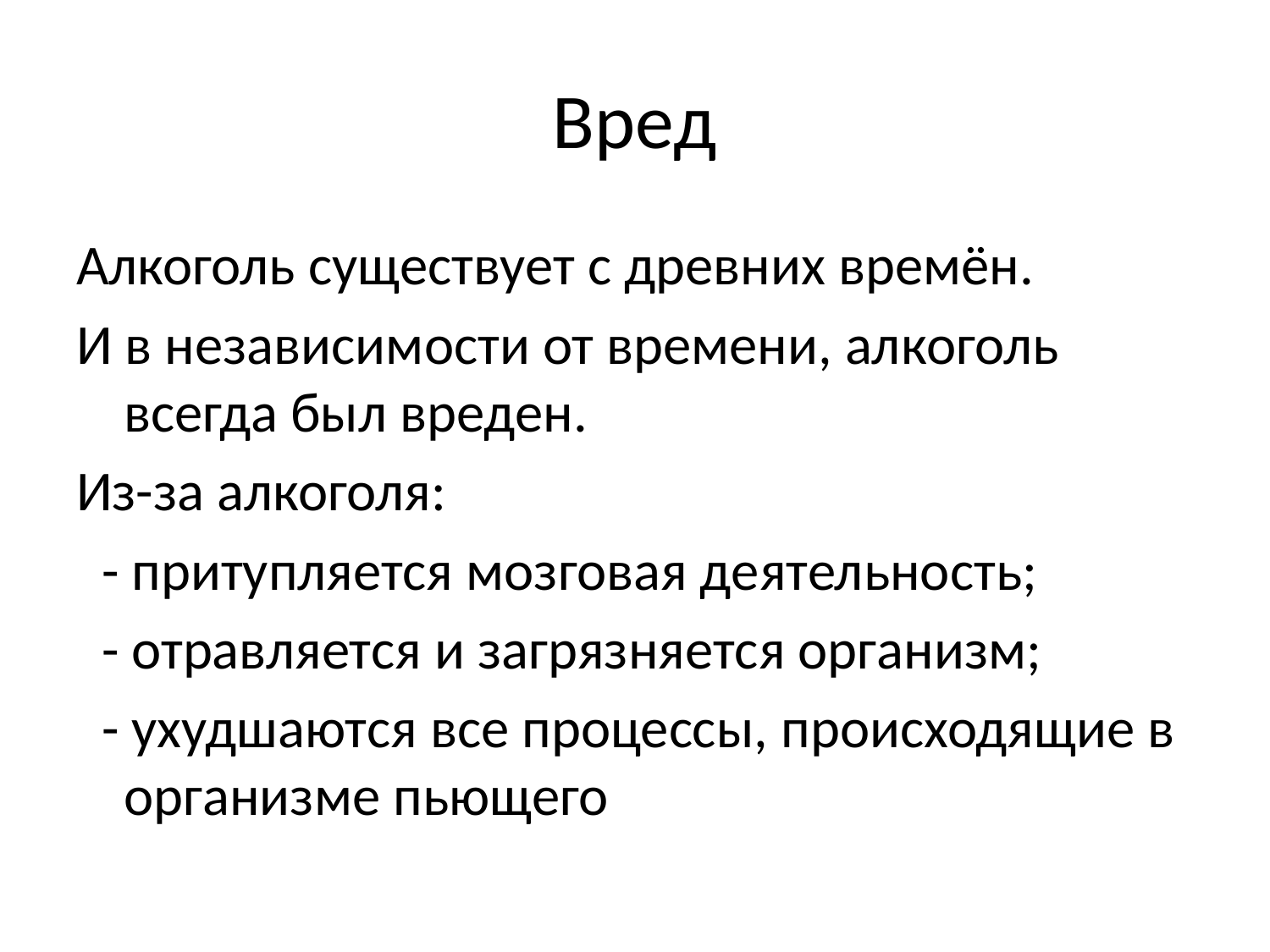

# Вред
Алкоголь существует с древних времён.
И в независимости от времени, алкоголь всегда был вреден.
Из-за алкоголя:
  - притупляется мозговая деятельность;
  - отравляется и загрязняется организм;
  - ухудшаются все процессы, происходящие в организме пьющего